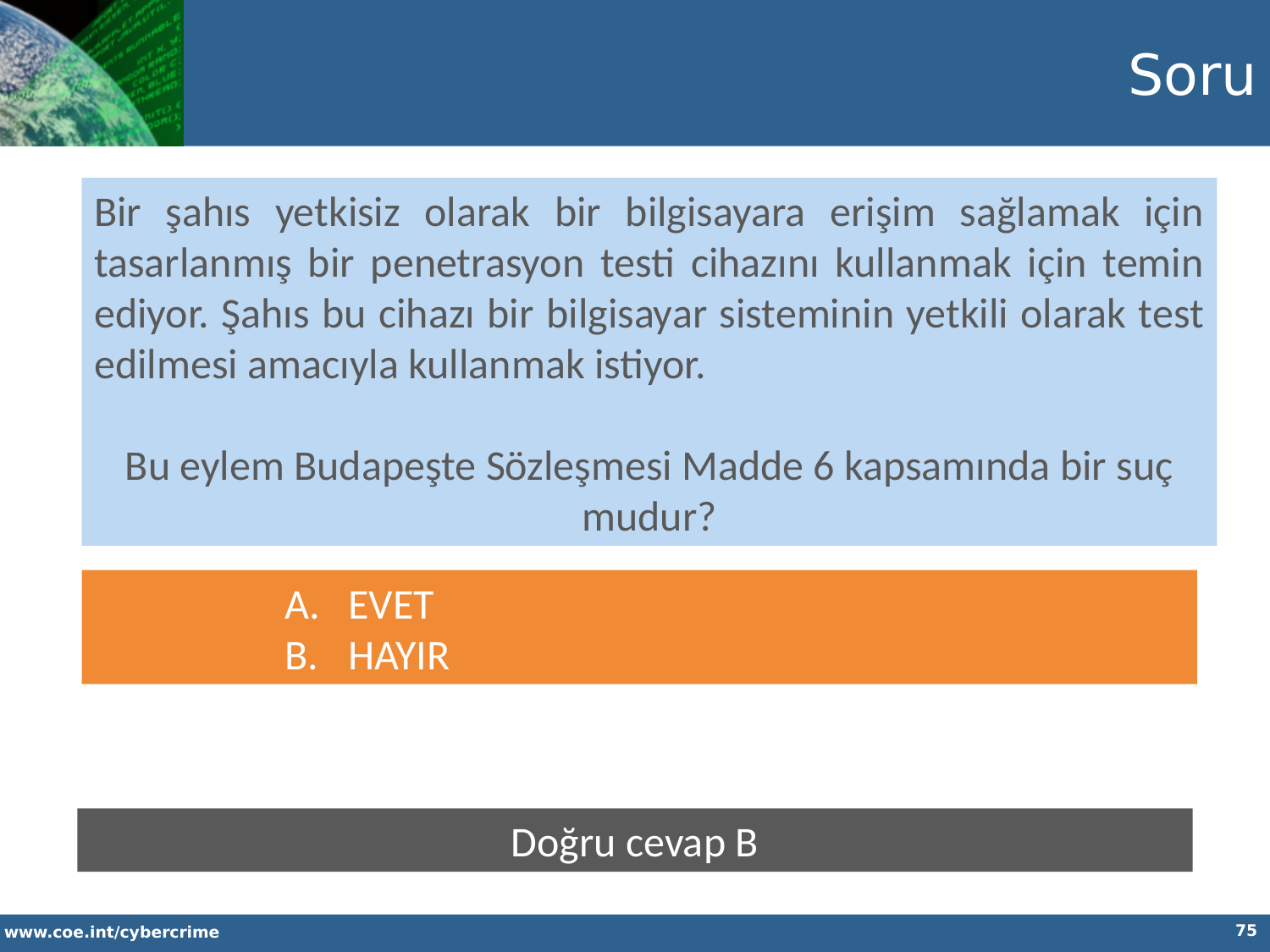

Soru
Bir şahıs yetkisiz olarak bir bilgisayara erişim sağlamak için tasarlanmış bir penetrasyon testi cihazını kullanmak için temin ediyor. Şahıs bu cihazı bir bilgisayar sisteminin yetkili olarak test edilmesi amacıyla kullanmak istiyor.

Bu eylem Budapeşte Sözleşmesi Madde 6 kapsamında bir suç mudur?
EVET
HAYIR
Doğru cevap B